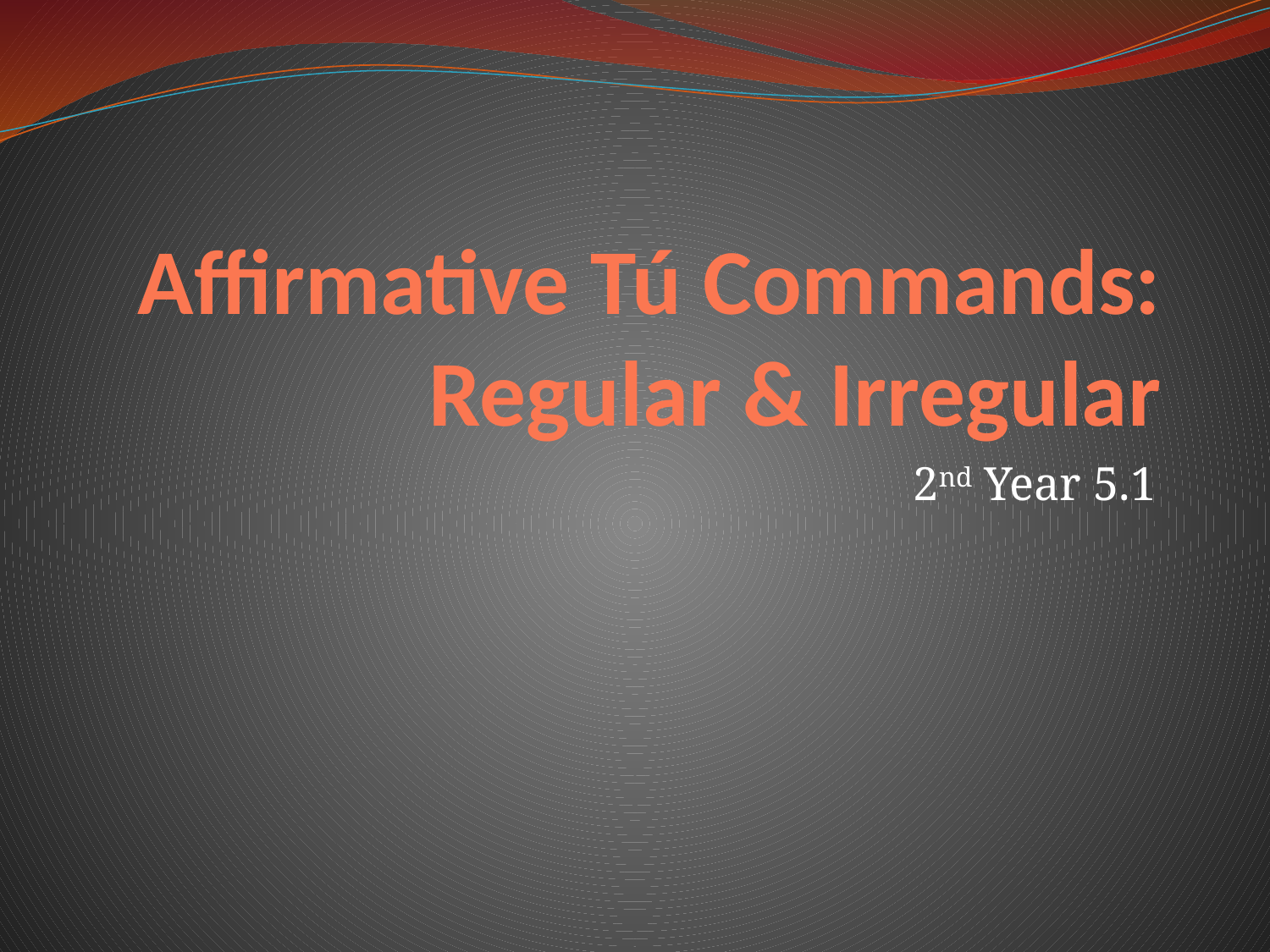

# Affirmative Tú Commands: Regular & Irregular
2nd Year 5.1